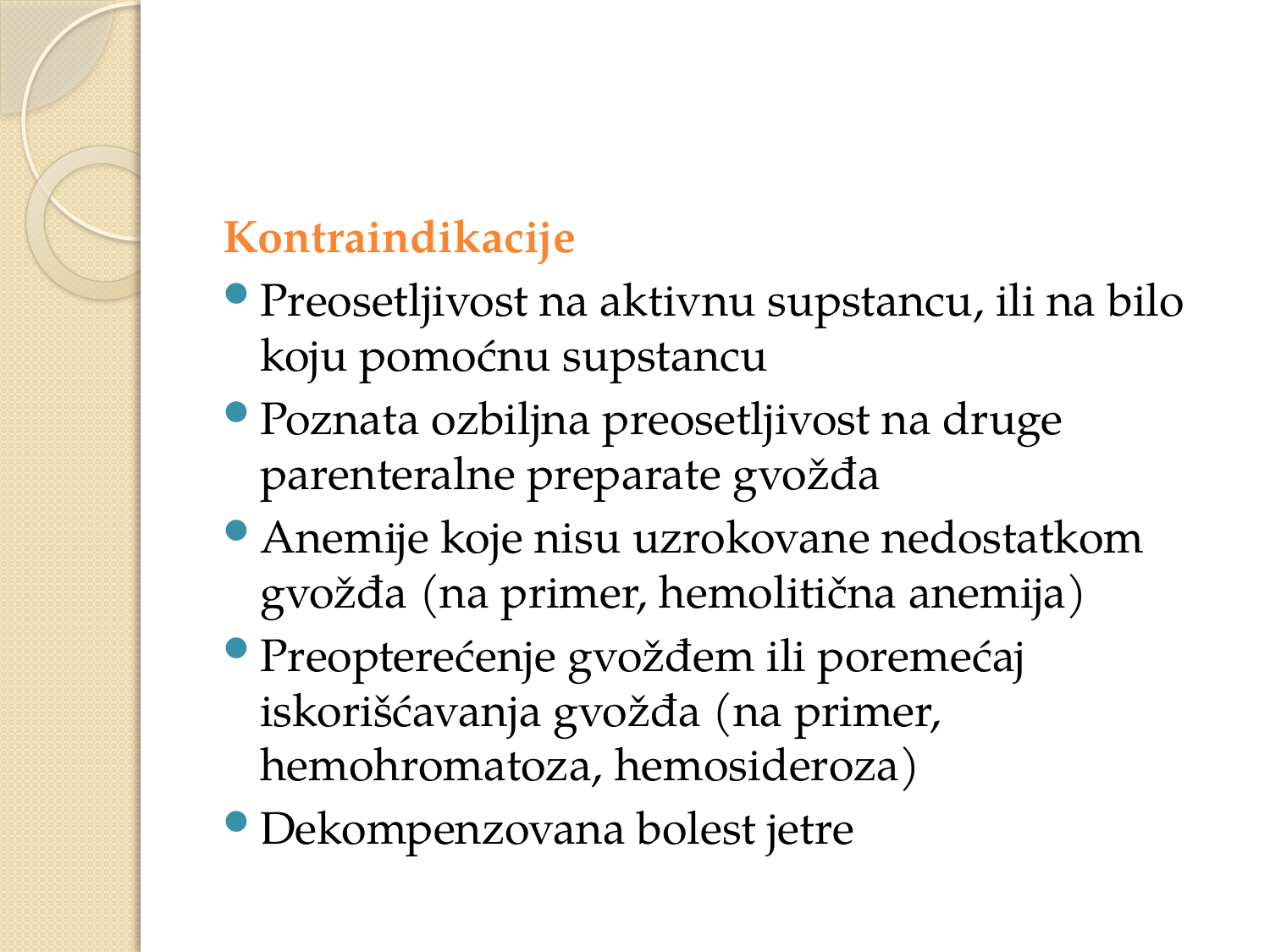

#
Kontraindikacije
Preosetljivost na aktivnu supstancu, ili na bilo koju pomoćnu supstancu
Poznata ozbiljna preosetljivost na druge parenteralne preparate gvožđa
Anemije koje nisu uzrokovane nedostatkom gvožđa (na primer, hemolitična anemija)
Preopterećenje gvožđem ili poremećaj iskorišćavanja gvožđa (na primer, hemohromatoza, hemosideroza)
Dekompenzovana bolest jetre